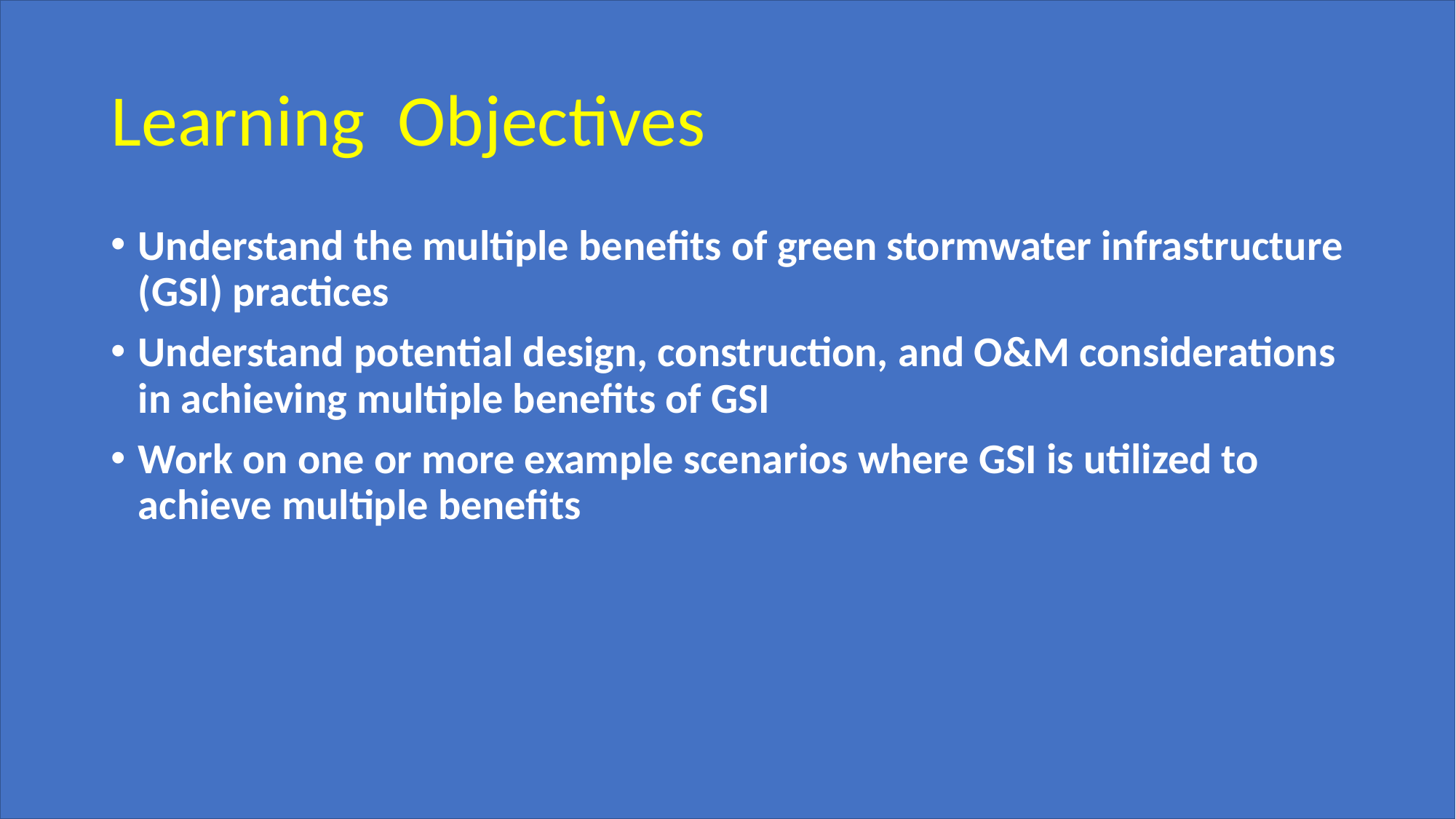

# Learning  Objectives
Understand the multiple benefits of green stormwater infrastructure (GSI) practices
Understand potential design, construction, and O&M considerations in achieving multiple benefits of GSI
Work on one or more example scenarios where GSI is utilized to achieve multiple benefits